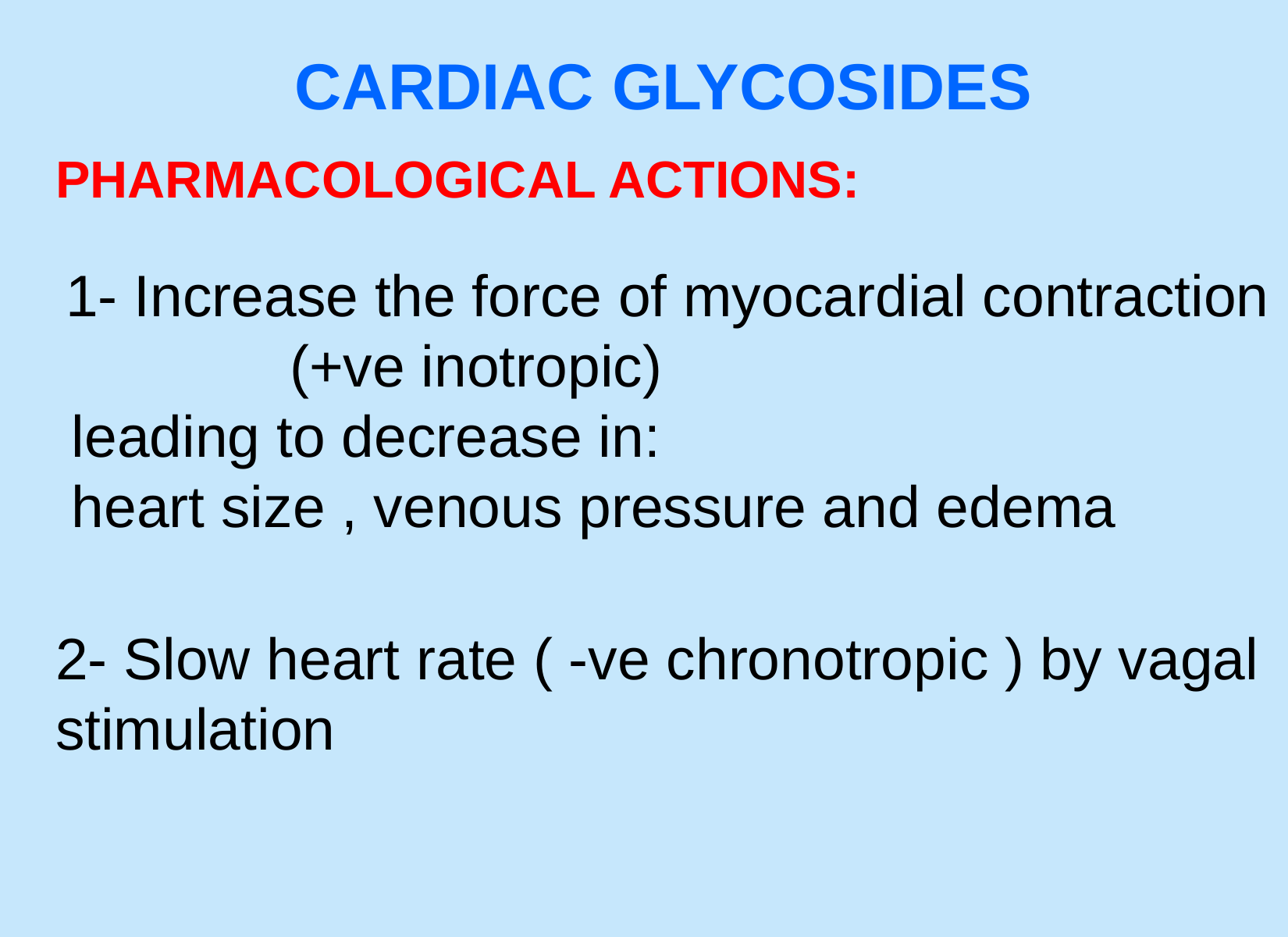

CARDIAC GLYCOSIDES

PHARMACOLOGICAL ACTIONS:

 1- Increase the force of myocardial contraction     		(+ve inotropic)
 leading to decrease in:
 heart size , venous pressure and edema

2- Slow heart rate ( -ve chronotropic ) by vagal stimulation